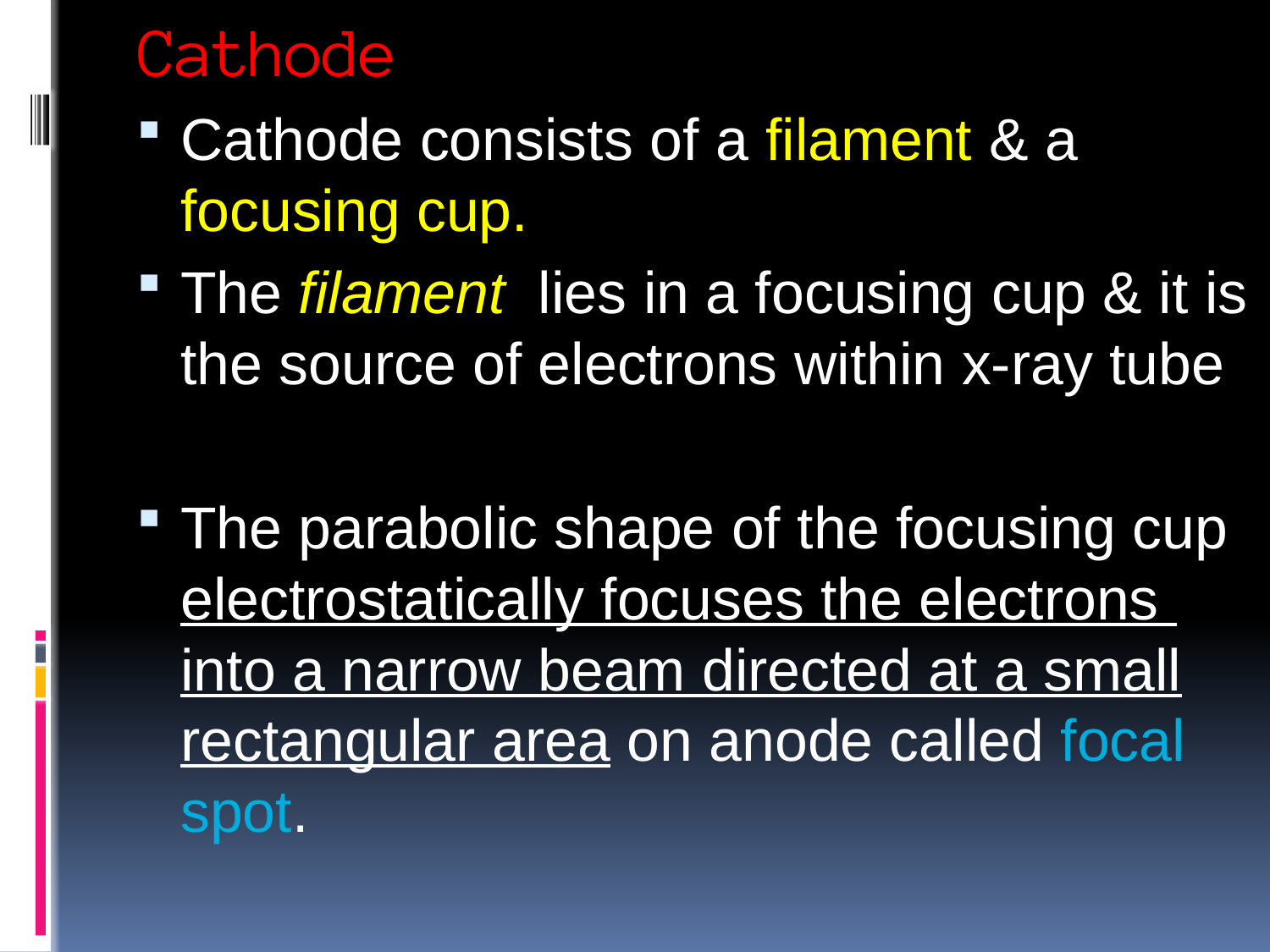

# Cathode
Cathode consists of a filament & a focusing cup.
The filament  lies in a focusing cup & it is the source of electrons within x-ray tube

The parabolic shape of the focusing cup electrostatically focuses the electrons  into a narrow beam directed at a small rectangular area on anode called focal spot.